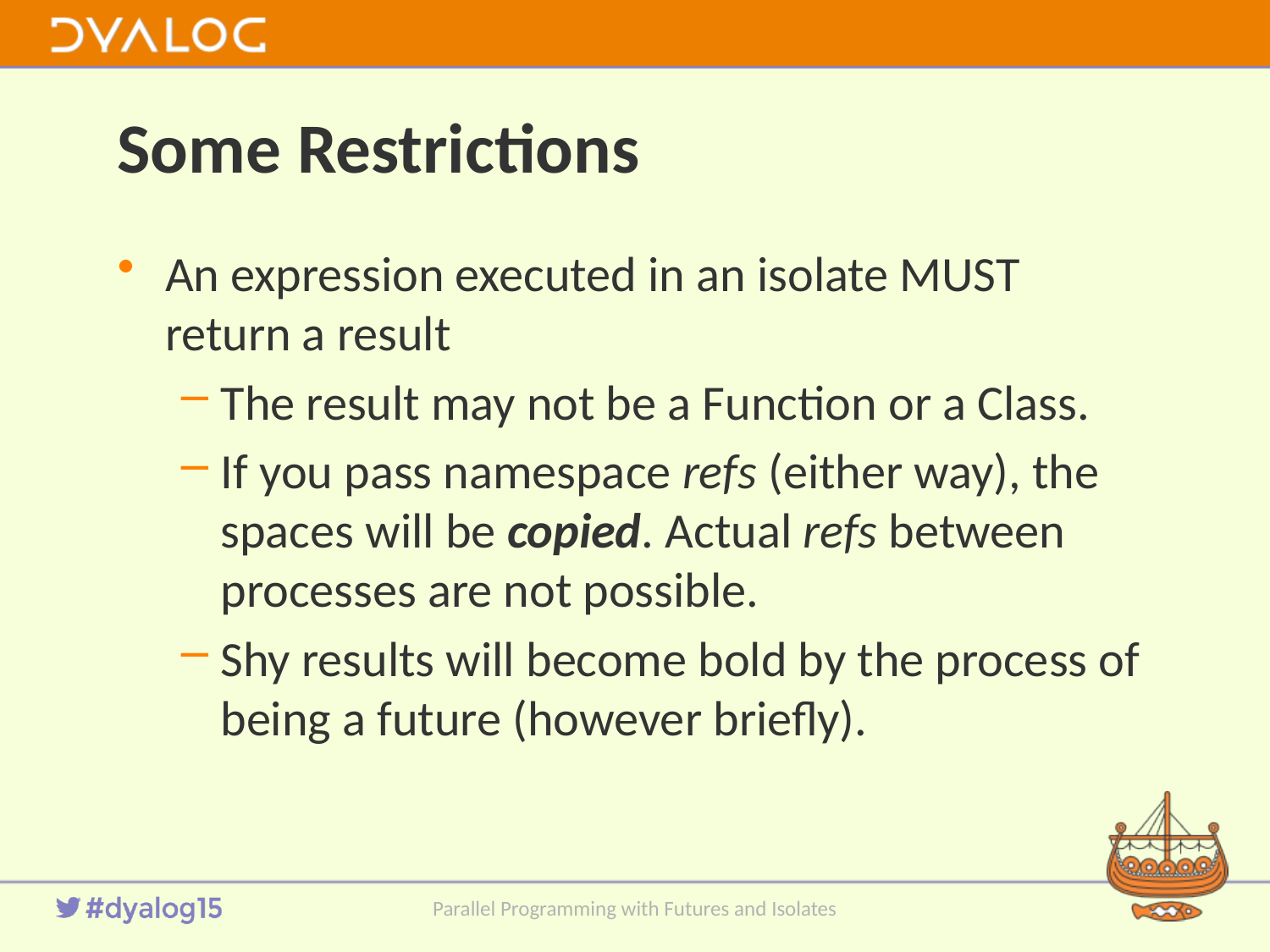

# Some Restrictions
An expression executed in an isolate MUST return a result
The result may not be a Function or a Class.
If you pass namespace refs (either way), the spaces will be copied. Actual refs between processes are not possible.
Shy results will become bold by the process of being a future (however briefly).
Parallel Programming with Futures and Isolates